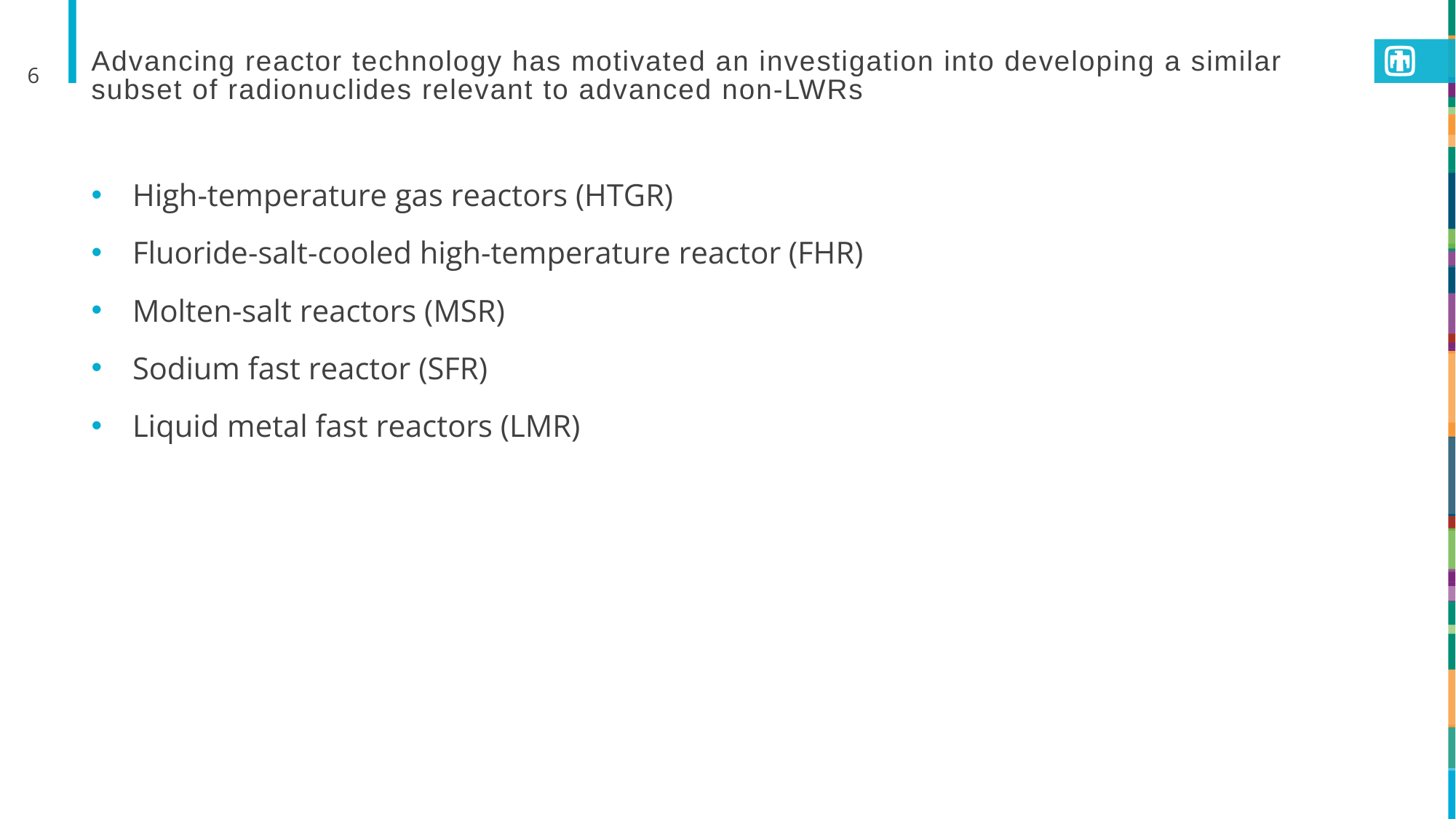

6
# Advancing reactor technology has motivated an investigation into developing a similar subset of radionuclides relevant to advanced non-LWRs
High-temperature gas reactors (HTGR)
Fluoride-salt-cooled high-temperature reactor (FHR)
Molten-salt reactors (MSR)
Sodium fast reactor (SFR)
Liquid metal fast reactors (LMR)